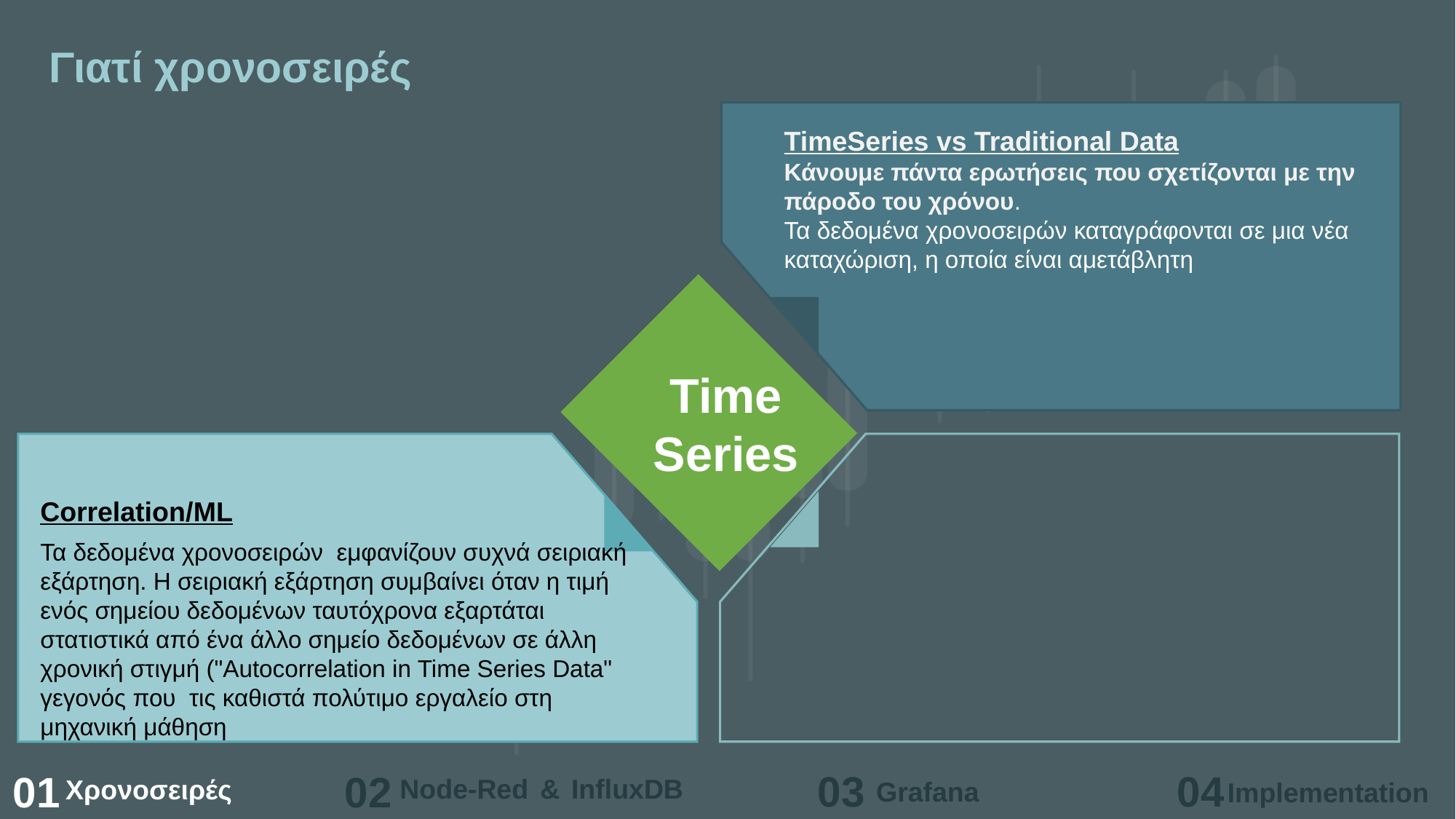

Γιατί χρονοσειρές

TimeSeries vs Traditional Data
Κάνουμε πάντα ερωτήσεις που σχετίζονται με την πάροδο του χρόνου.
Τα δεδομένα χρονοσειρών καταγράφονται σε μια νέα καταχώριση, η οποία είναι αμετάβλητη
Time
Series
Correlation/ML
Τα δεδομένα χρονοσειρών  εμφανίζουν συχνά σειριακή εξάρτηση. Η σειριακή εξάρτηση συμβαίνει όταν η τιμή ενός σημείου δεδομένων ταυτόχρονα εξαρτάται στατιστικά από ένα άλλο σημείο δεδομένων σε άλλη χρονική στιγμή ("Autocorrelation in Time Series Data"  γεγονός που  τις καθιστά πολύτιμο εργαλείο στη μηχανική μάθηση
Node-Red & InfluxDB
03
04
01
02
Χρονοσειρές
Grafana
Implementation